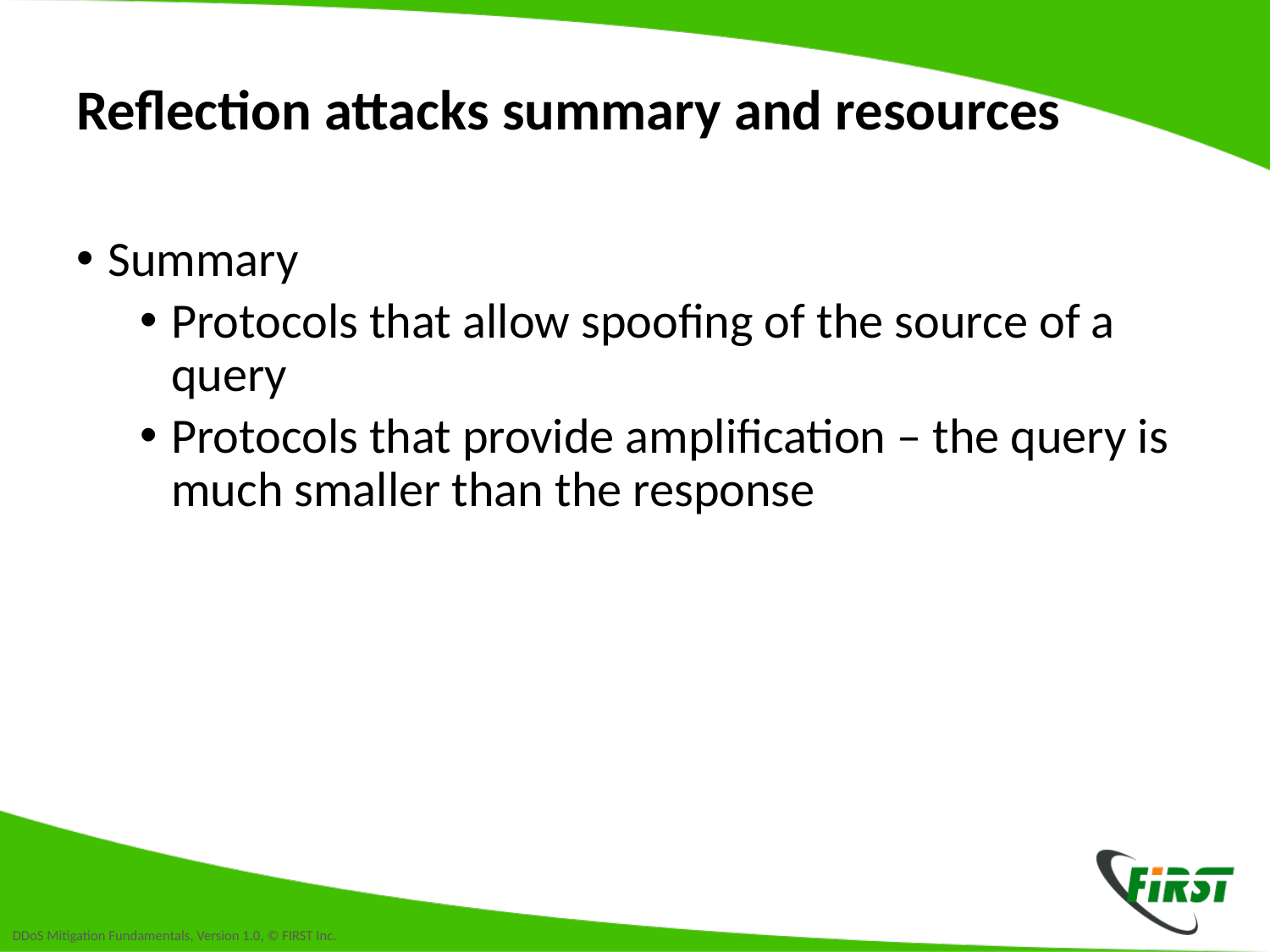

# Reflection attacks summary and resources
Summary
Protocols that allow spoofing of the source of a query
Protocols that provide amplification – the query is much smaller than the response